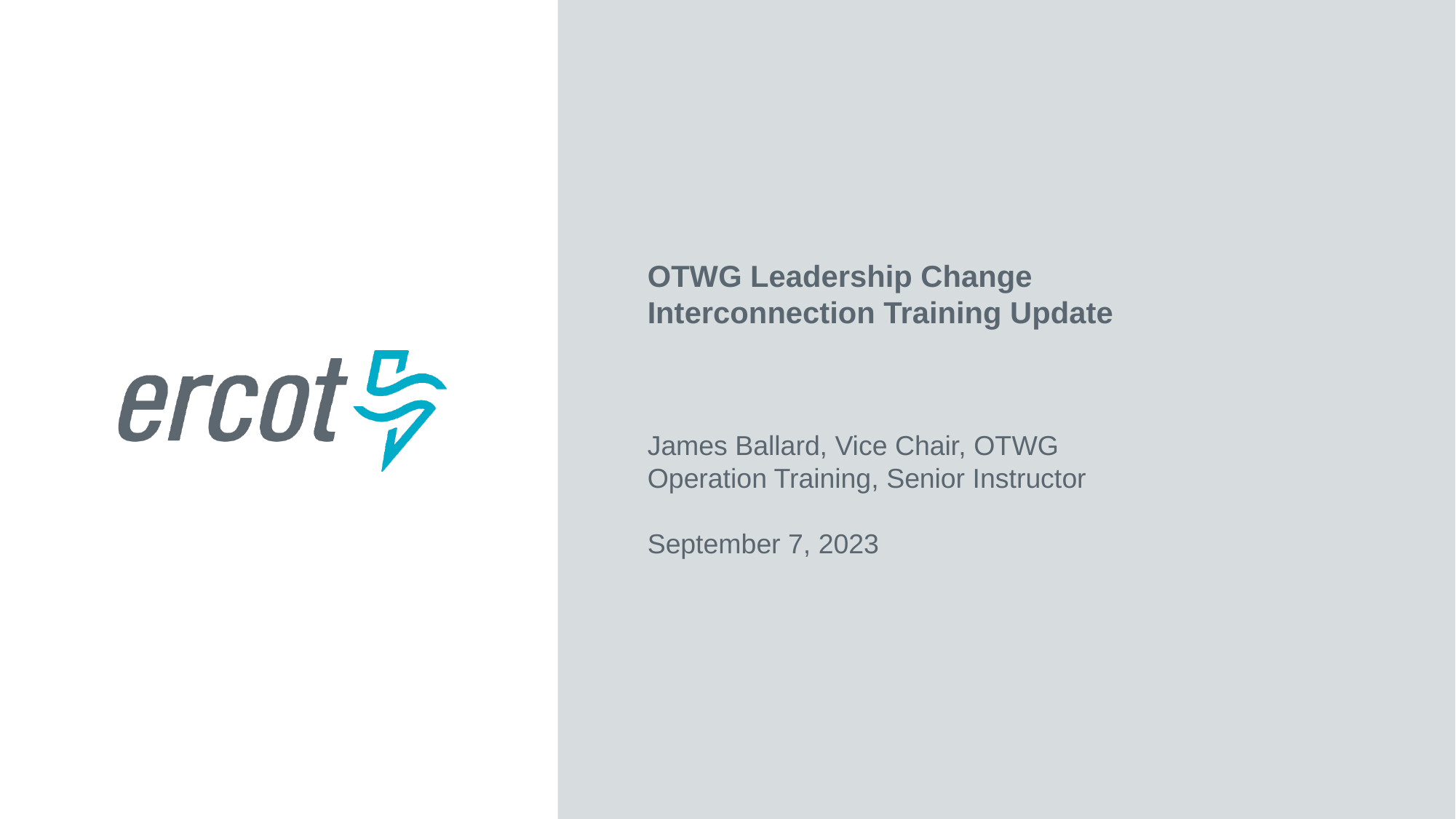

OTWG Leadership Change
Interconnection Training Update

James Ballard, Vice Chair, OTWG
Operation Training, Senior Instructor

September 7, 2023